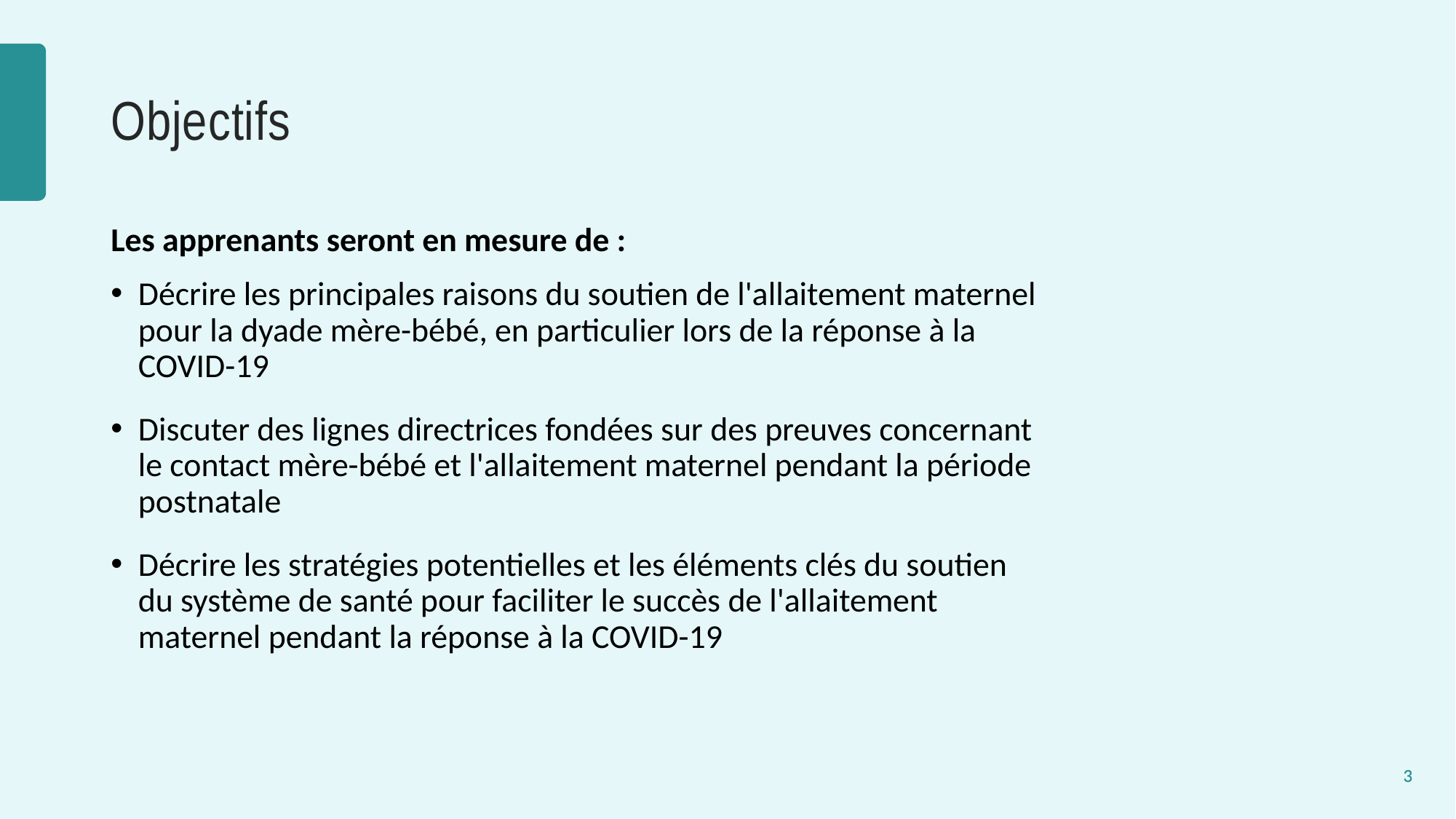

# Objectifs
Les apprenants seront en mesure de :
Décrire les principales raisons du soutien de l'allaitement maternel pour la dyade mère-bébé, en particulier lors de la réponse à la COVID-19
Discuter des lignes directrices fondées sur des preuves concernant le contact mère-bébé et l'allaitement maternel pendant la période postnatale
Décrire les stratégies potentielles et les éléments clés du soutien du système de santé pour faciliter le succès de l'allaitement maternel pendant la réponse à la COVID-19